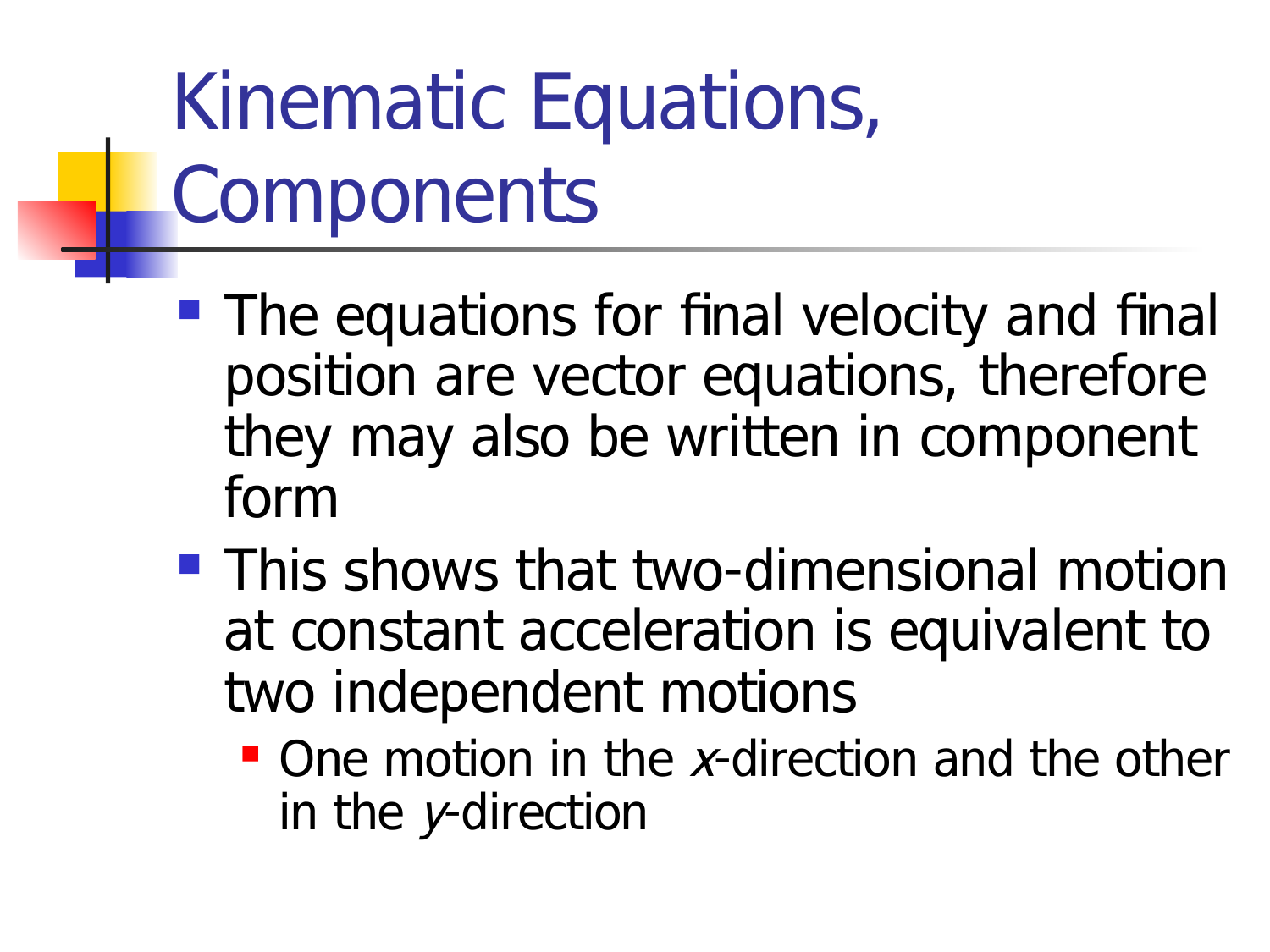

# Kinematic Equations, Components
The equations for final velocity and final position are vector equations, therefore they may also be written in component form
This shows that two-dimensional motion at constant acceleration is equivalent to two independent motions
One motion in the x-direction and the other in the y-direction